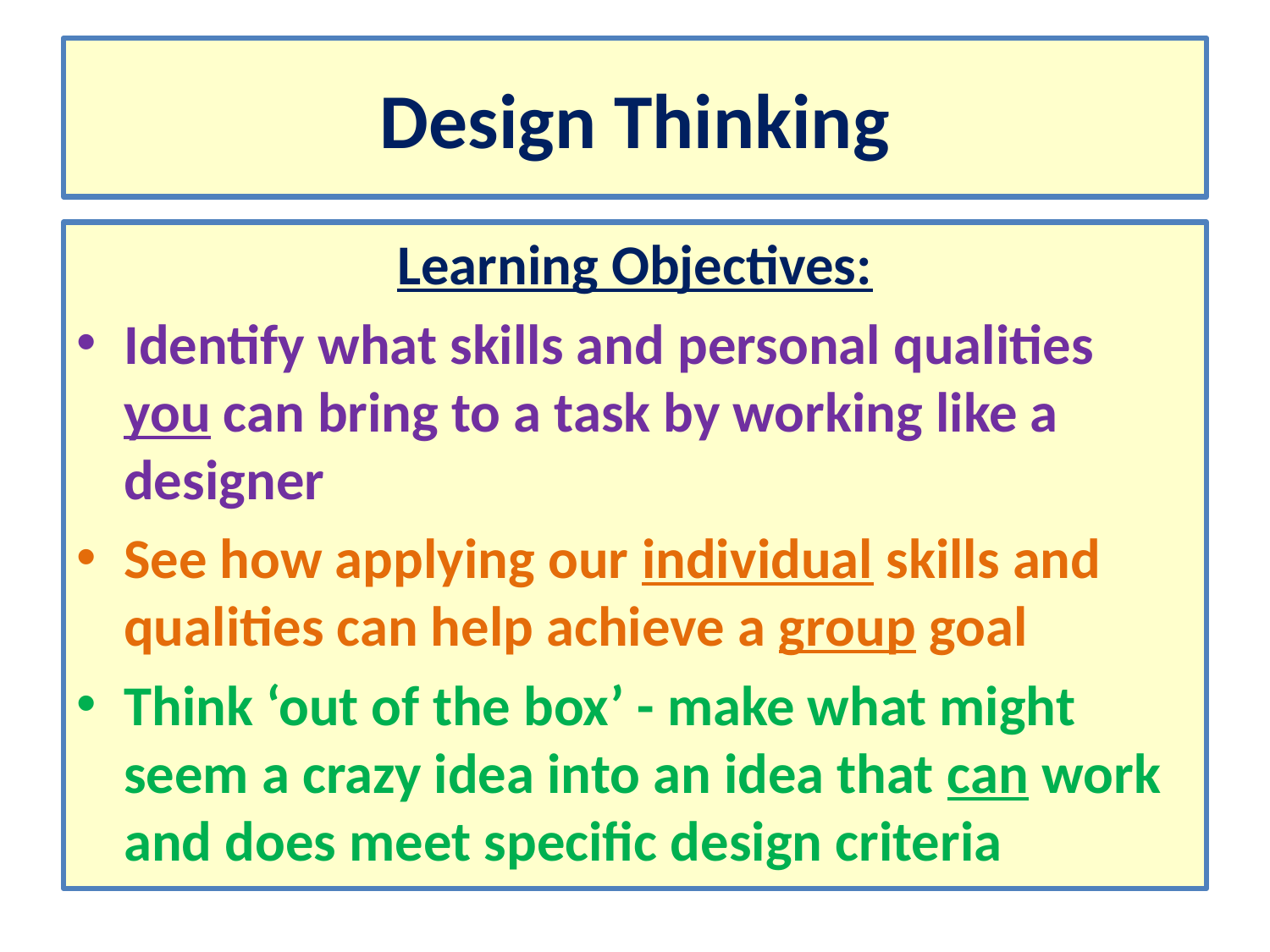

# Design Thinking
Learning Objectives:
Identify what skills and personal qualities you can bring to a task by working like a designer
See how applying our individual skills and qualities can help achieve a group goal
Think ‘out of the box’ - make what might seem a crazy idea into an idea that can work and does meet specific design criteria